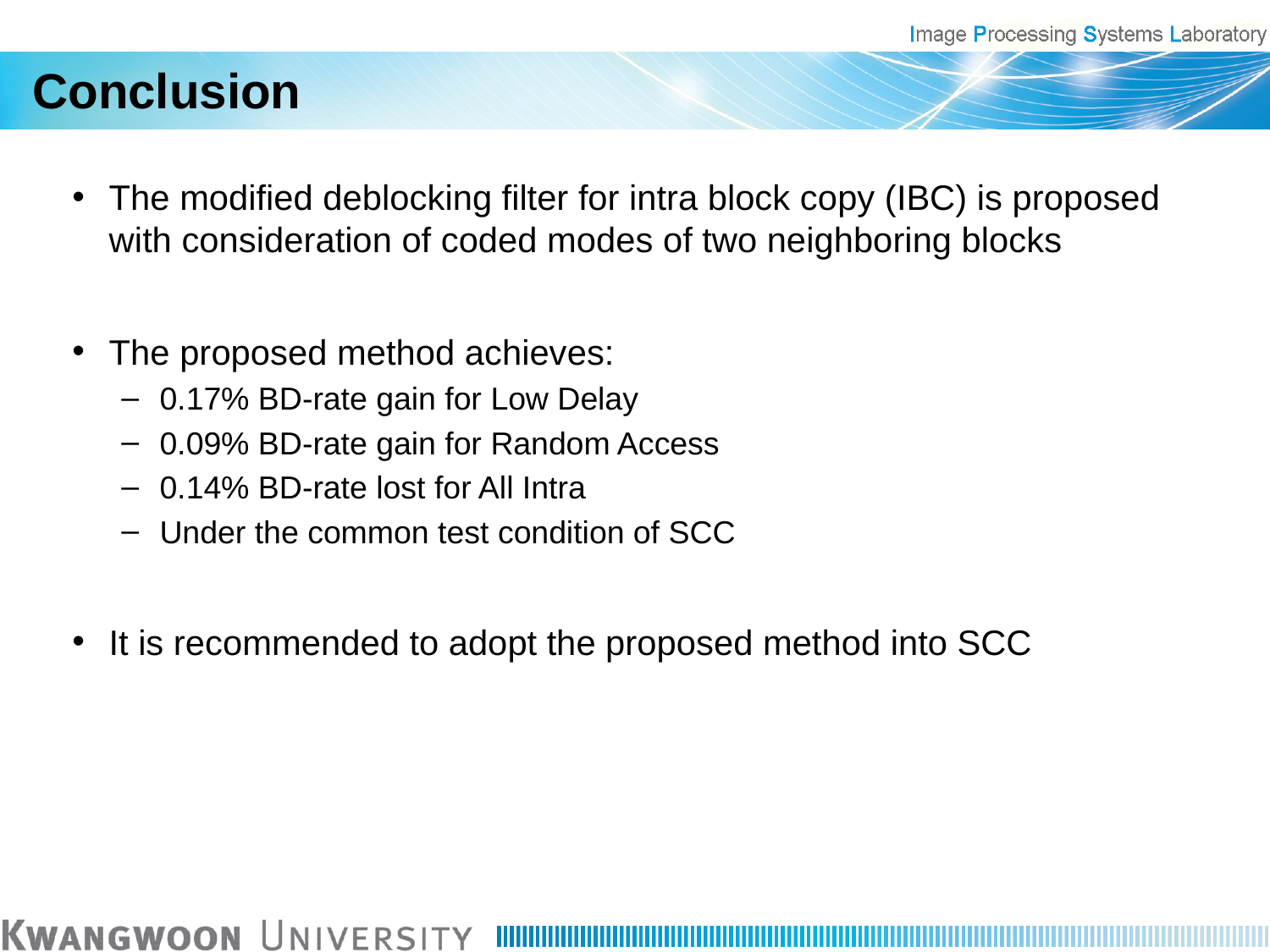

# Conclusion
The modified deblocking filter for intra block copy (IBC) is proposed with consideration of coded modes of two neighboring blocks

The proposed method achieves:
0.17% BD-rate gain for Low Delay
0.09% BD-rate gain for Random Access
0.14% BD-rate lost for All Intra
Under the common test condition of SCC

It is recommended to adopt the proposed method into SCC